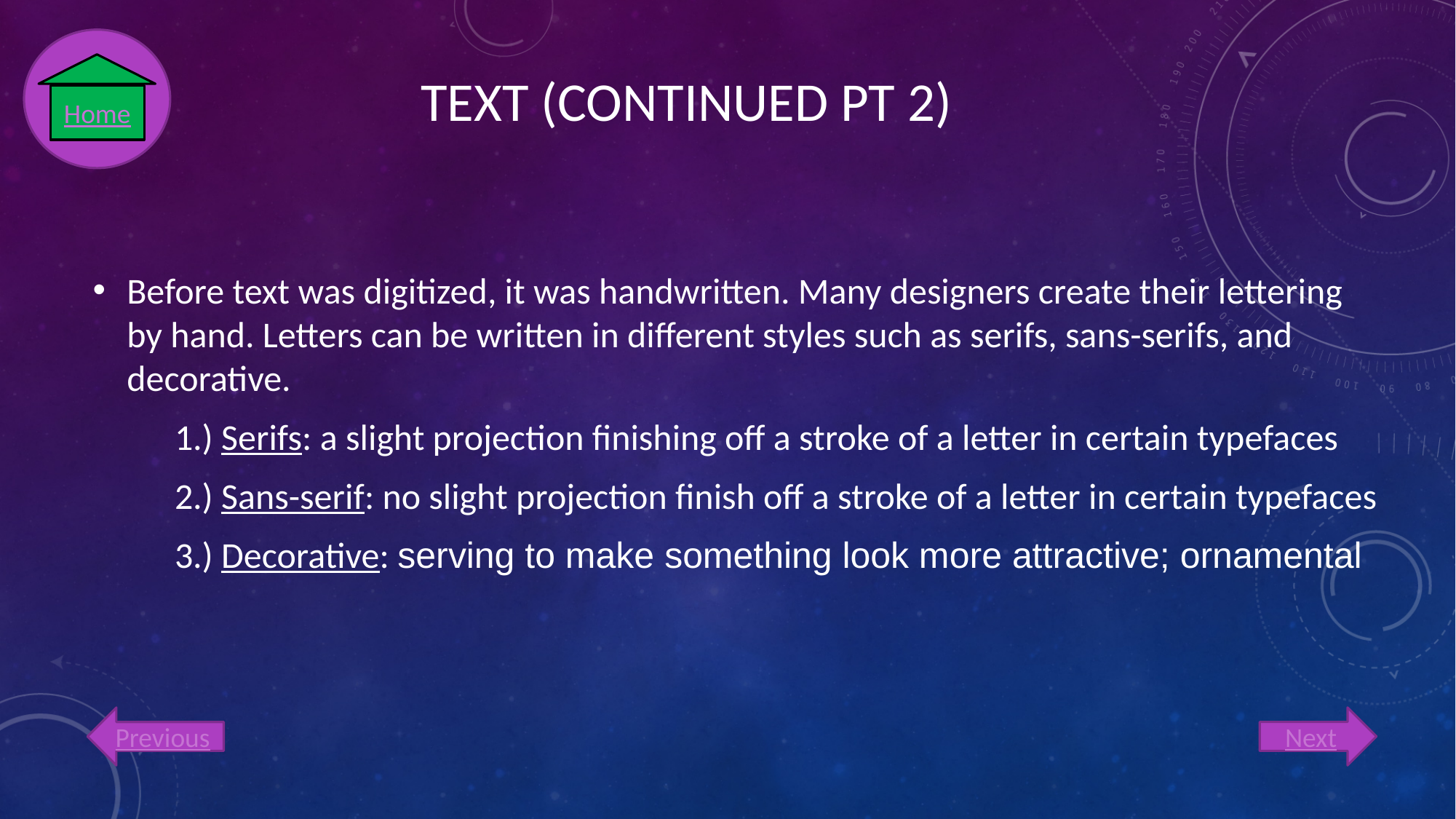

# Text (continued pt 2)

Home
Before text was digitized, it was handwritten. Many designers create their lettering by hand. Letters can be written in different styles such as serifs, sans-serifs, and decorative.
          1.) Serifs: a slight projection finishing off a stroke of a letter in certain typefaces
          2.) Sans-serif: no slight projection finish off a stroke of a letter in certain typefaces
          3.) Decorative: serving to make something look more attractive; ornamental
Previous
Next